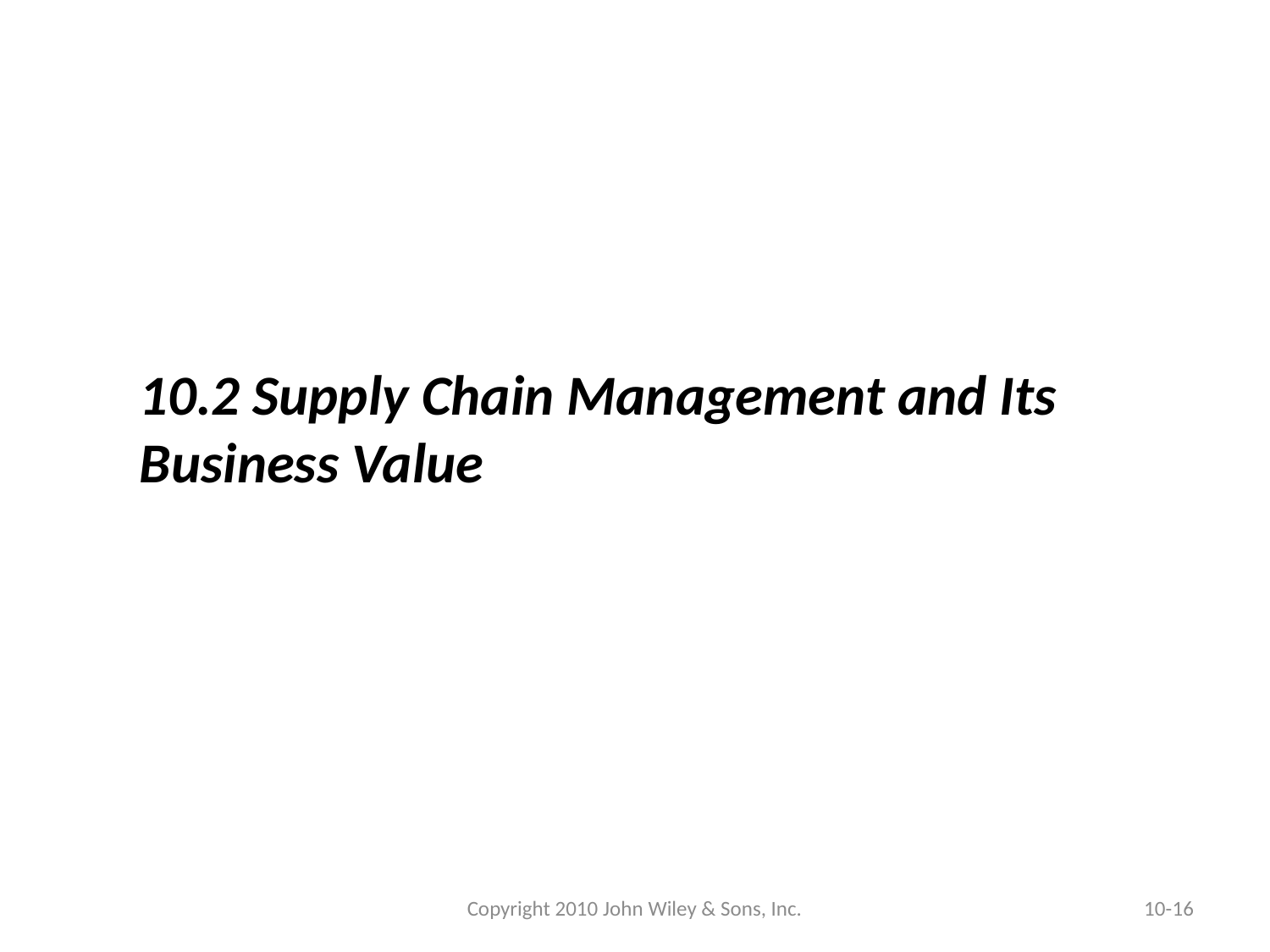

10.2 Supply Chain Management and Its Business Value
Copyright 2010 John Wiley & Sons, Inc.
10-16